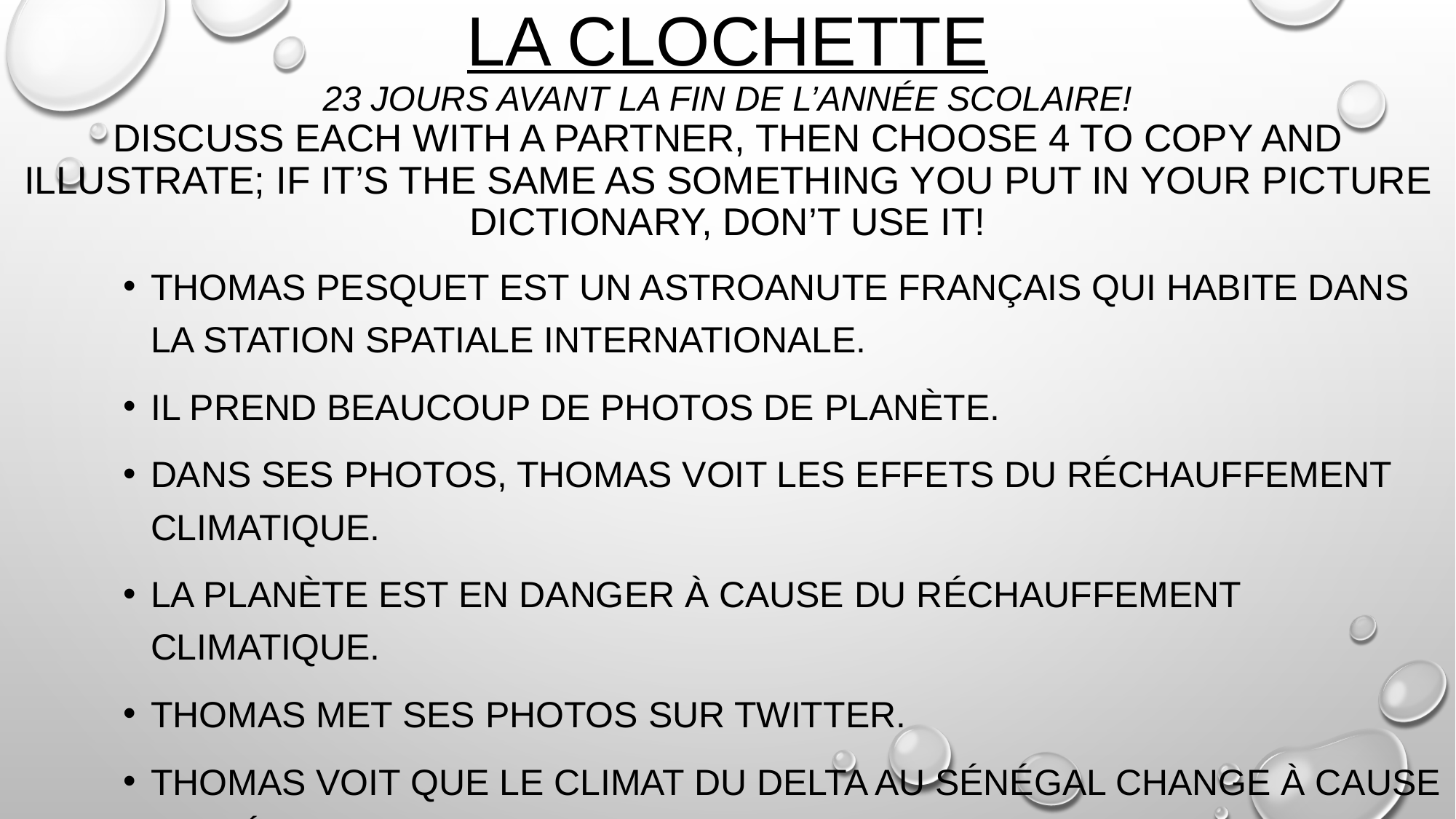

# LA CLOCHETTE 23 JOURS AVANT LA FIN DE L’ANNéE SCOLAIRE! Discuss each with a partner, then Choose 4 to copy and Illustrate; if it’s the same as something you put in your picture dictionary, don’t use it!
Thomas Pesquet est un astroanute français qui habite dans la station spatiale internationale.
Il prend beaucoup de photos de planète.
Dans ses photos, thomas voit les effets du réchauffement climatique.
La planète est en danger à cause du réchauffement climatique.
Thomas met ses photos sur twitter.
Thomas voit que le climat du delta au sénégal change à cause du réchauffement climatique.
Sénégal est un pays francophone en afrique.